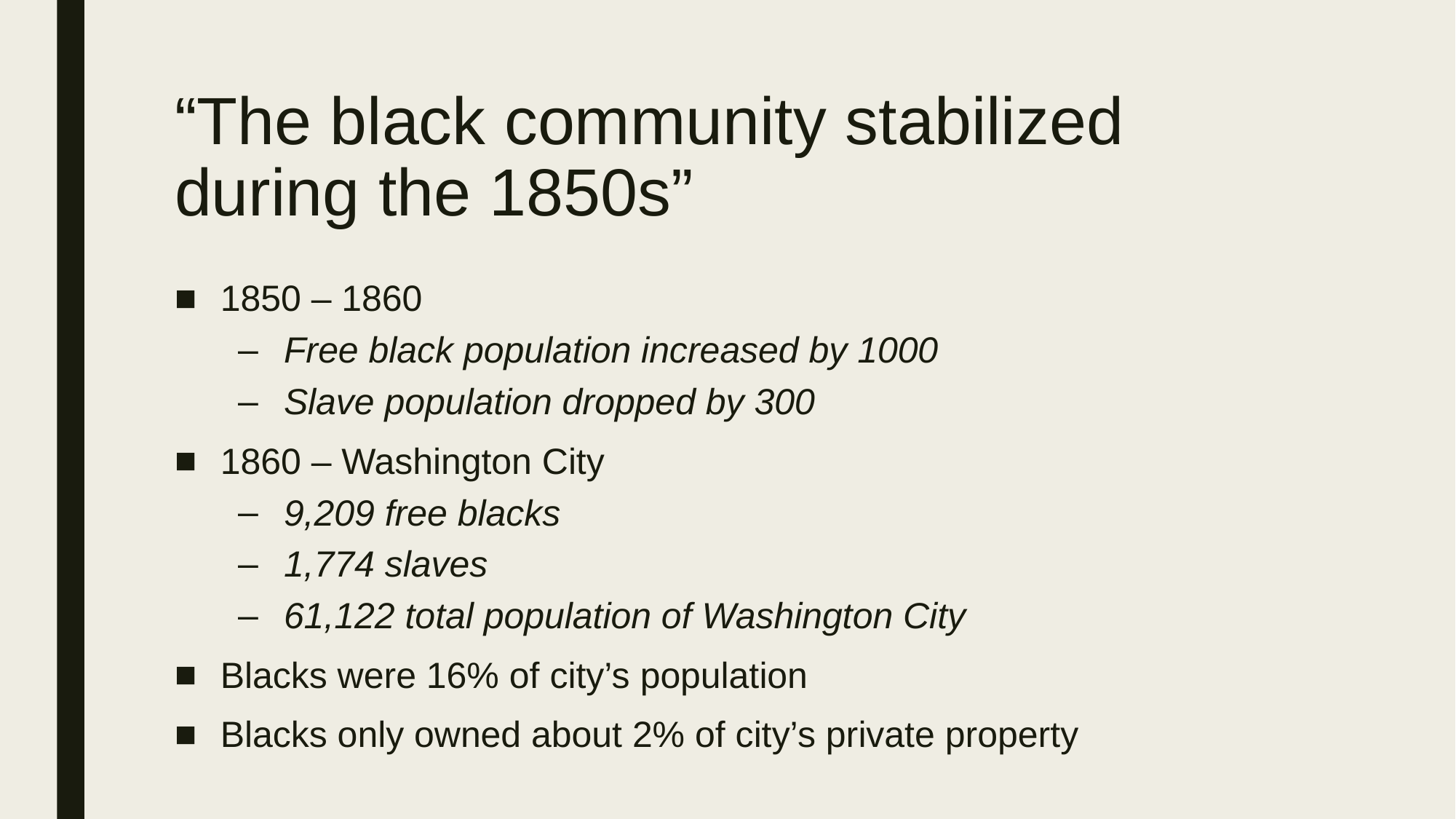

# “The black community stabilized during the 1850s”
1850 – 1860
Free black population increased by 1000
Slave population dropped by 300
1860 – Washington City
9,209 free blacks
1,774 slaves
61,122 total population of Washington City
Blacks were 16% of city’s population
Blacks only owned about 2% of city’s private property